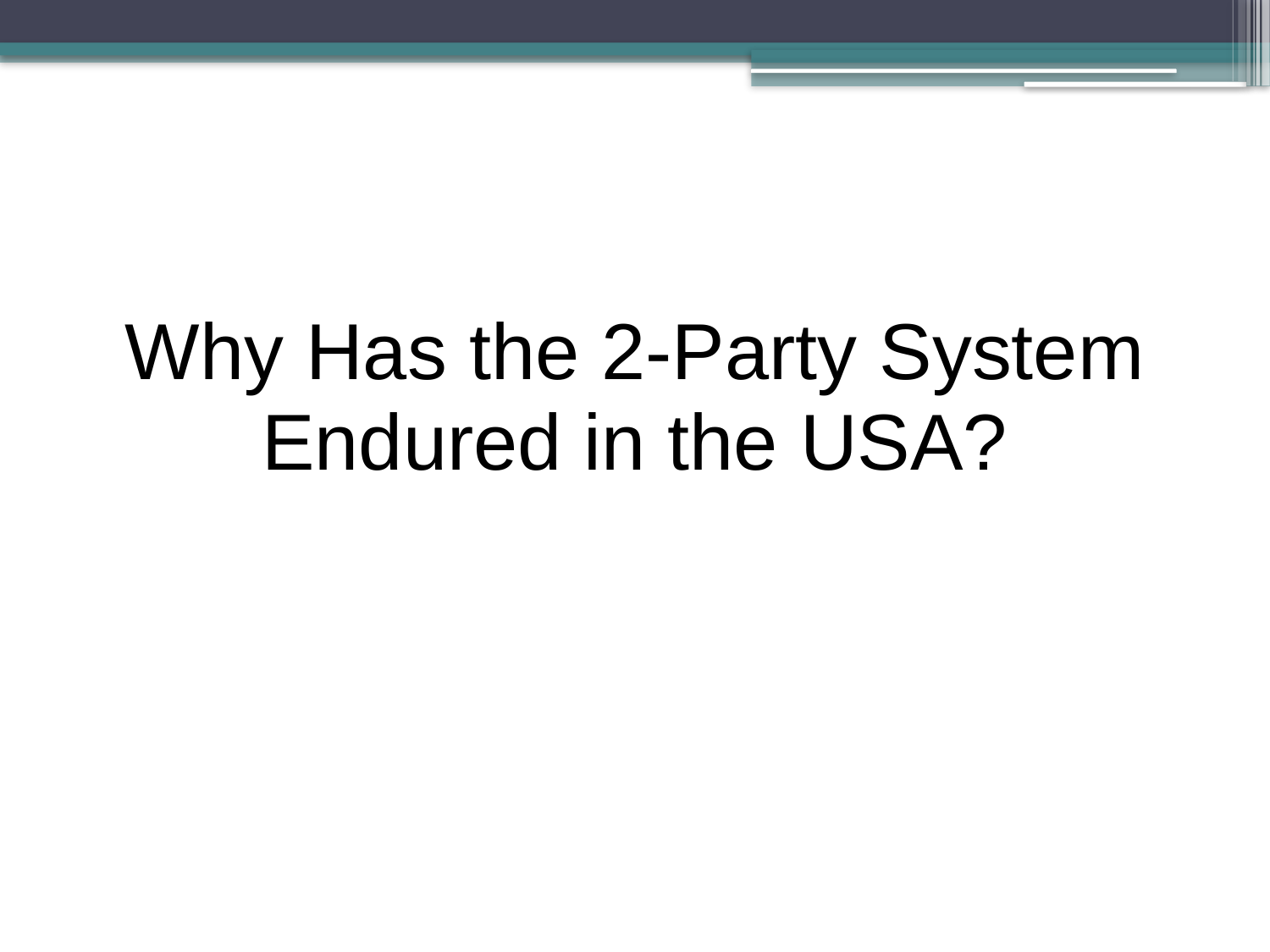

# Why Has the 2-Party System Endured in the USA?